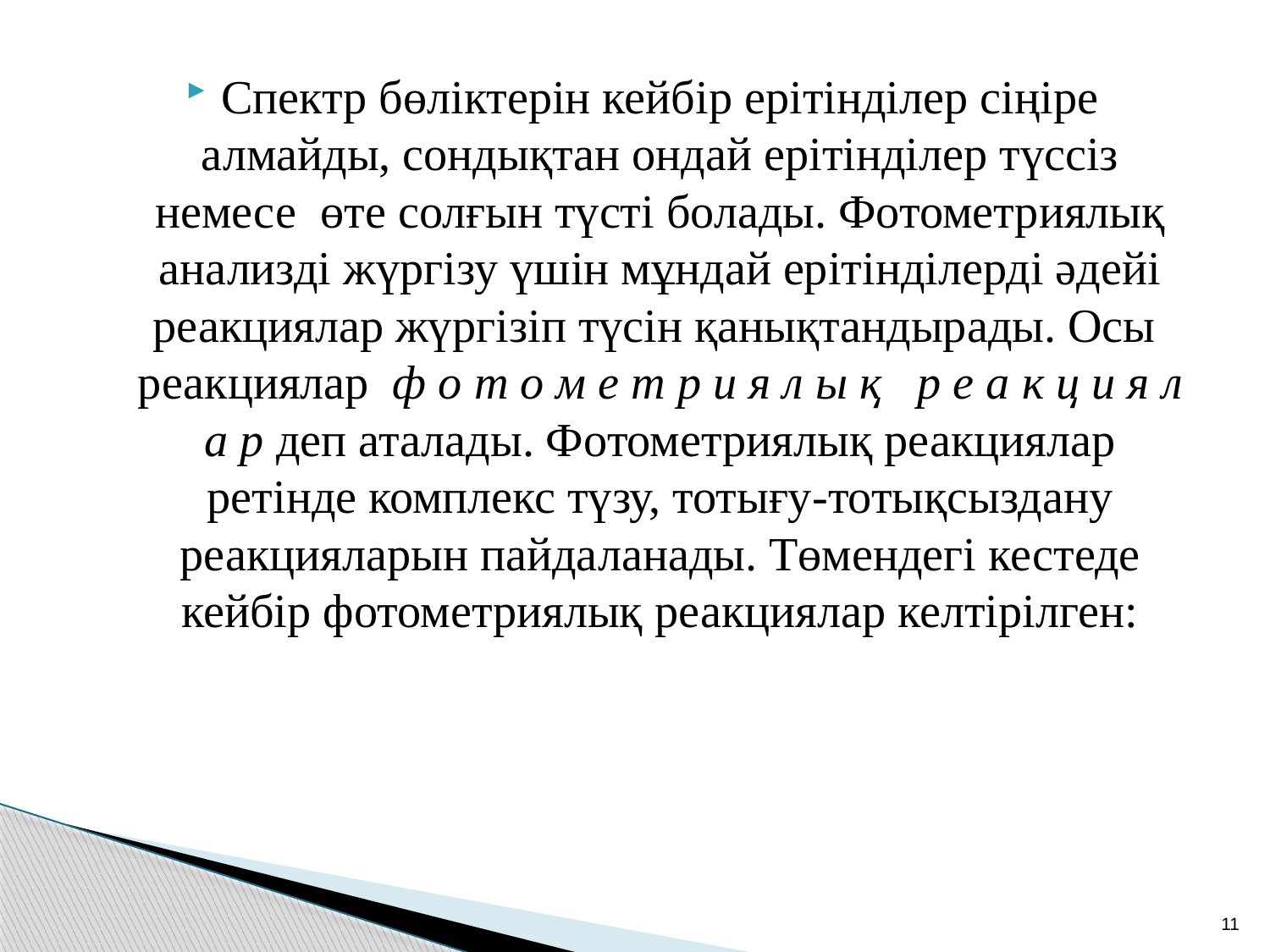

Спектр бөліктерін кейбір ерітінділер сіңіре алмайды, сондықтан ондай ерітінділер түссіз немесе  өте солғын түсті болады. Фотометриялық анализді жүргізу үшін мұндай ерітінділерді әдейі реакциялар жүргізіп түсін қанықтандырады. Осы  реакциялар  ф о т о м е т р и я л ы қ   р е а к ц и я л а р деп аталады. Фотометриялық реакциялар ретінде комплекс түзу, тотығу-тотықсыздану реакцияларын пайдаланады. Төмендегі кестеде кейбір фотометриялық реакциялар келтірілген:

11